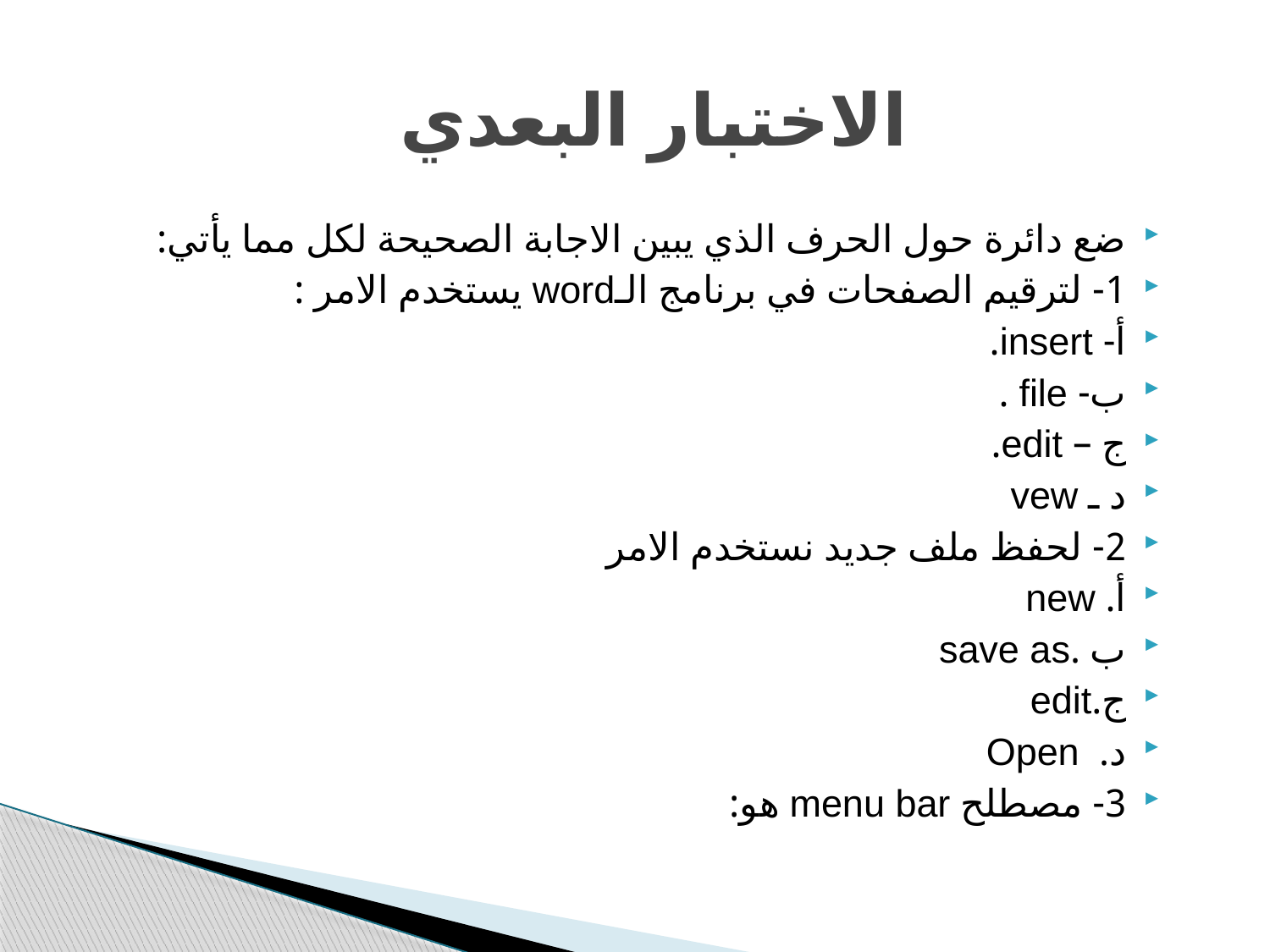

# الاختبار البعدي
ضع دائرة حول الحرف الذي يبين الاجابة الصحيحة لكل مما يأتي:
1- لترقيم الصفحات في برنامج الـword يستخدم الامر :
أ- insert.
ب- file .
ج – edit.
د ـ vew
2- لحفظ ملف جديد نستخدم الامر
أ. new
ب .save as
ج.edit
د.  Open
3- مصطلح menu bar هو: